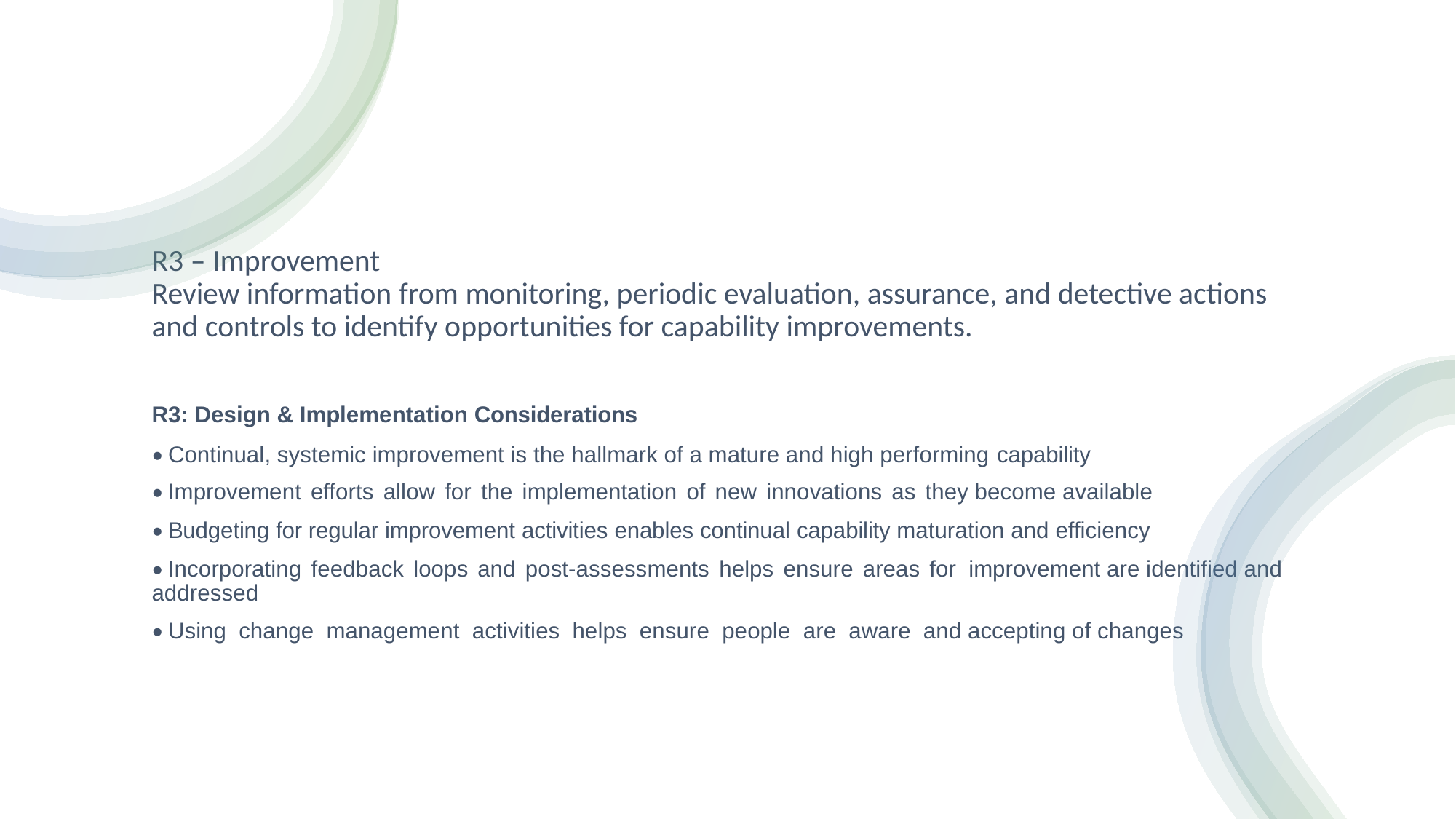

# R3 – Improvement Review information from monitoring, periodic evaluation, assurance, and detective actions and controls to identify opportunities for capability improvements.
R3: Design & Implementation Considerations
• Continual, systemic improvement is the hallmark of a mature and high performing capability
• Improvement efforts allow for the implementation of new innovations as they become available
• Budgeting for regular improvement activities enables continual capability maturation and efficiency
• Incorporating feedback loops and post-assessments helps ensure areas for improvement are identified and addressed
• Using change management activities helps ensure people are aware and accepting of changes